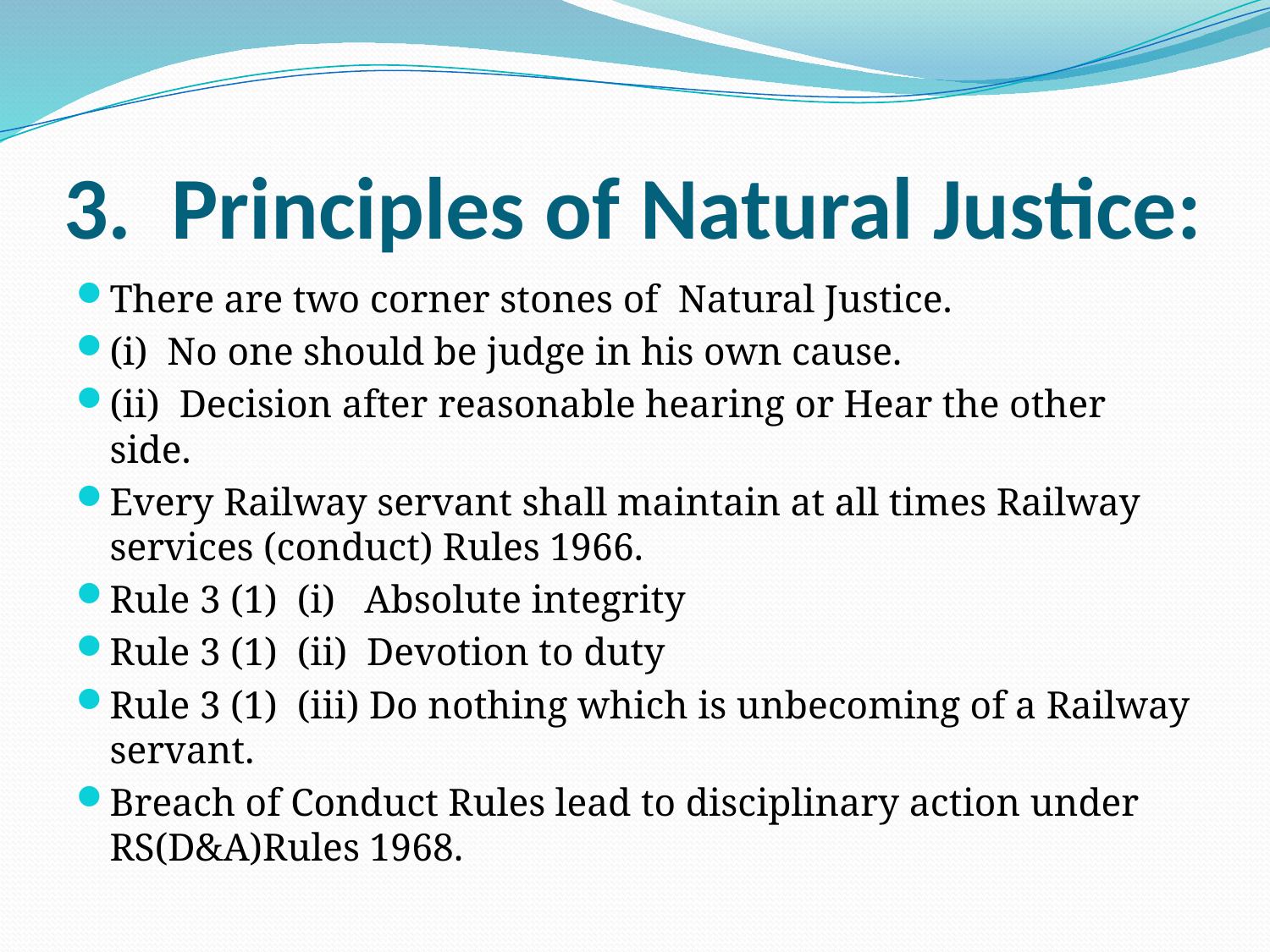

# 3.  Principles of Natural Justice:
There are two corner stones of  Natural Justice.
(i)  No one should be judge in his own cause.
(ii)  Decision after reasonable hearing or Hear the other side.
Every Railway servant shall maintain at all times Railway services (conduct) Rules 1966.
Rule 3 (1)  (i)   Absolute integrity
Rule 3 (1)  (ii)  Devotion to duty
Rule 3 (1)  (iii) Do nothing which is unbecoming of a Railway servant.
Breach of Conduct Rules lead to disciplinary action under RS(D&A)Rules 1968.